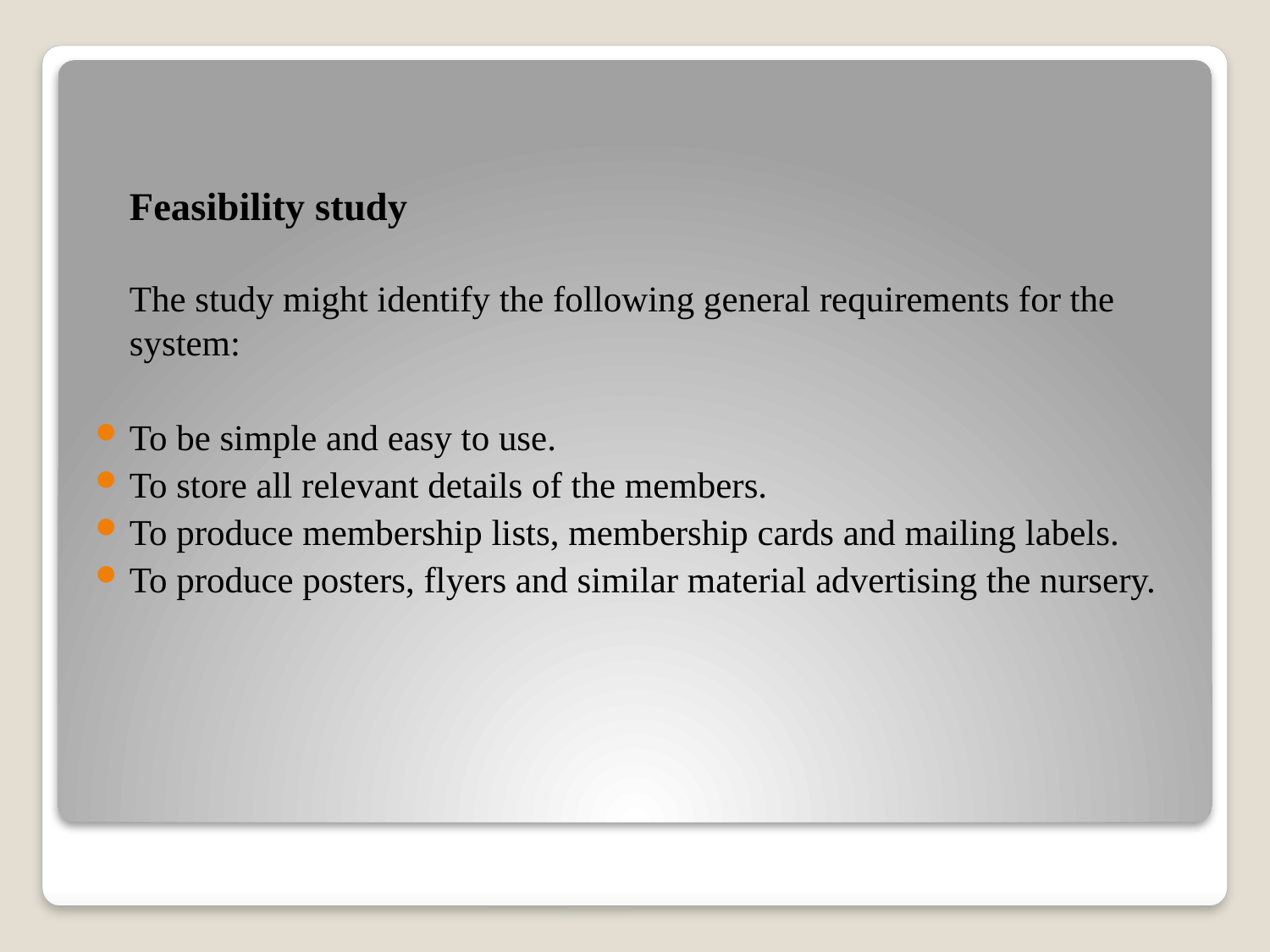

Feasibility study
The study might identify the following general requirements for the system:

To be simple and easy to use.
To store all relevant details of the members.
To produce membership lists, membership cards and mailing labels.
To produce posters, flyers and similar material advertising the nursery.

#